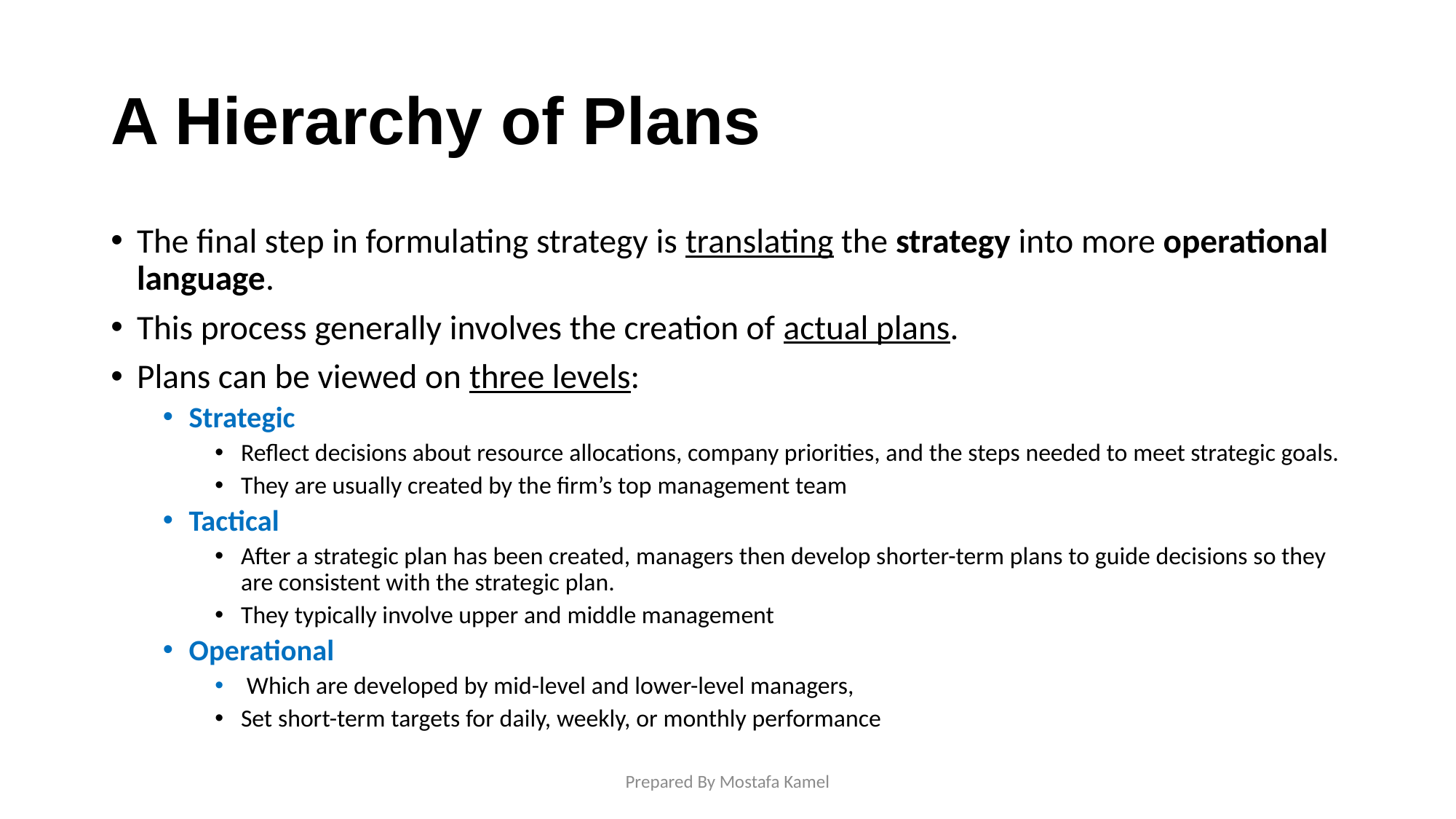

# A Hierarchy of Plans
The final step in formulating strategy is translating the strategy into more operational language.
This process generally involves the creation of actual plans.
Plans can be viewed on three levels:
Strategic
Reflect decisions about resource allocations, company priorities, and the steps needed to meet strategic goals.
They are usually created by the firm’s top management team
Tactical
After a strategic plan has been created, managers then develop shorter-term plans to guide decisions so they are consistent with the strategic plan.
They typically involve upper and middle management
Operational
 Which are developed by mid-level and lower-level managers,
Set short-term targets for daily, weekly, or monthly performance
Prepared By Mostafa Kamel